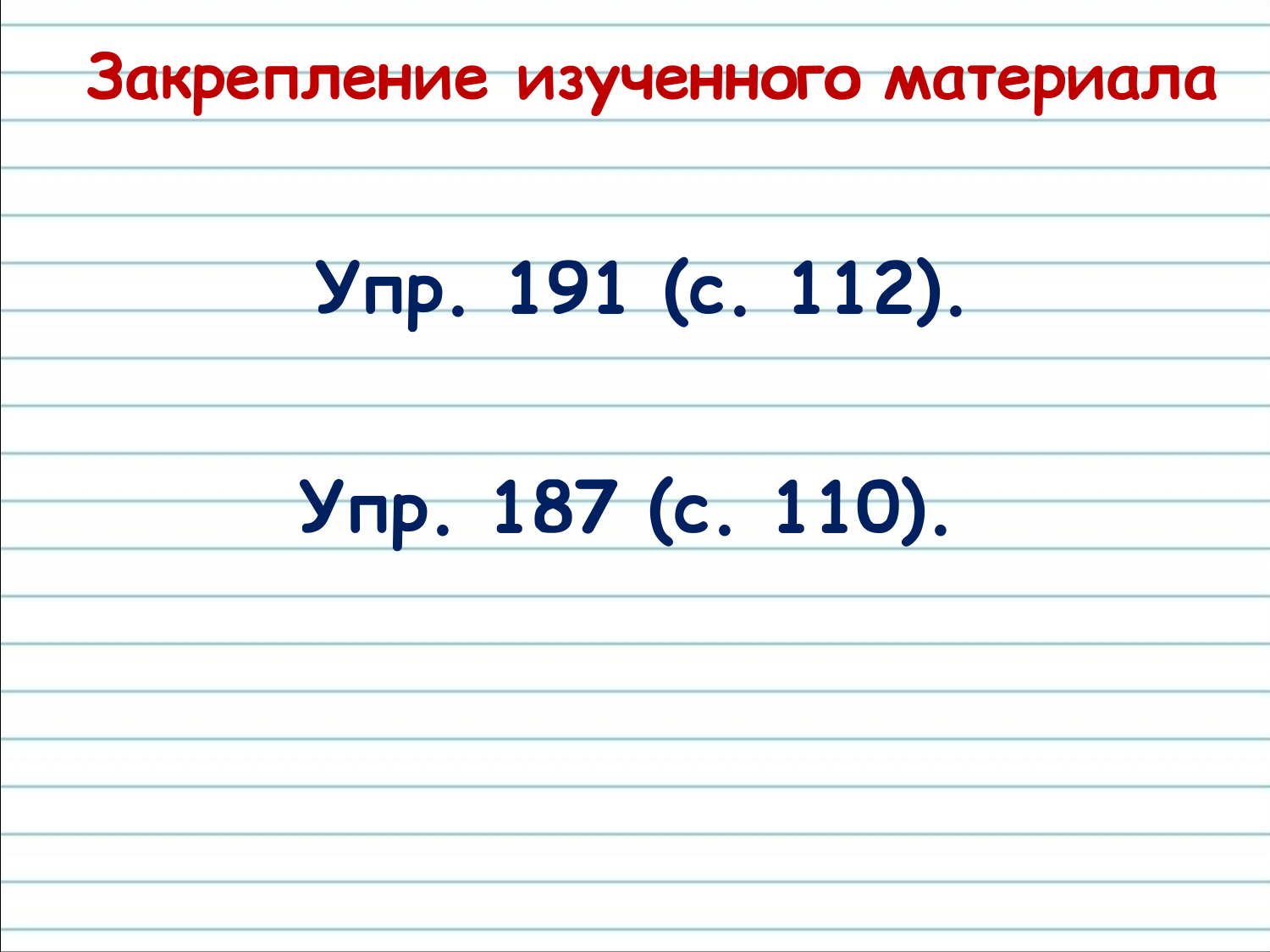

Закрепление изученного материала
Упр. 191 (с. 112).

Упр. 187 (с. 110).